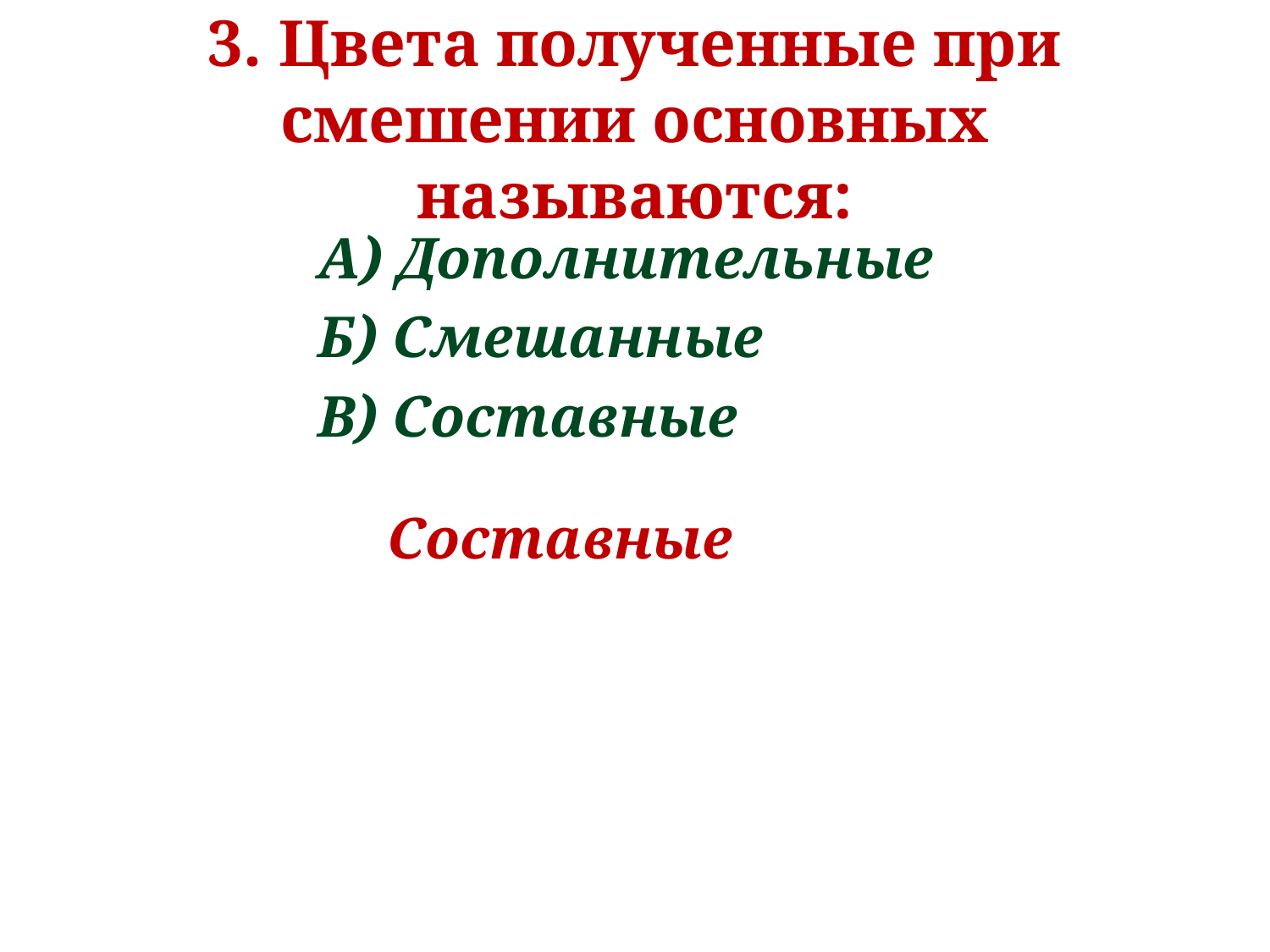

# 3. Цвета полученные при смешении основных называются:
А) Дополнительные
Б) Смешанные
В) Составные
Составные